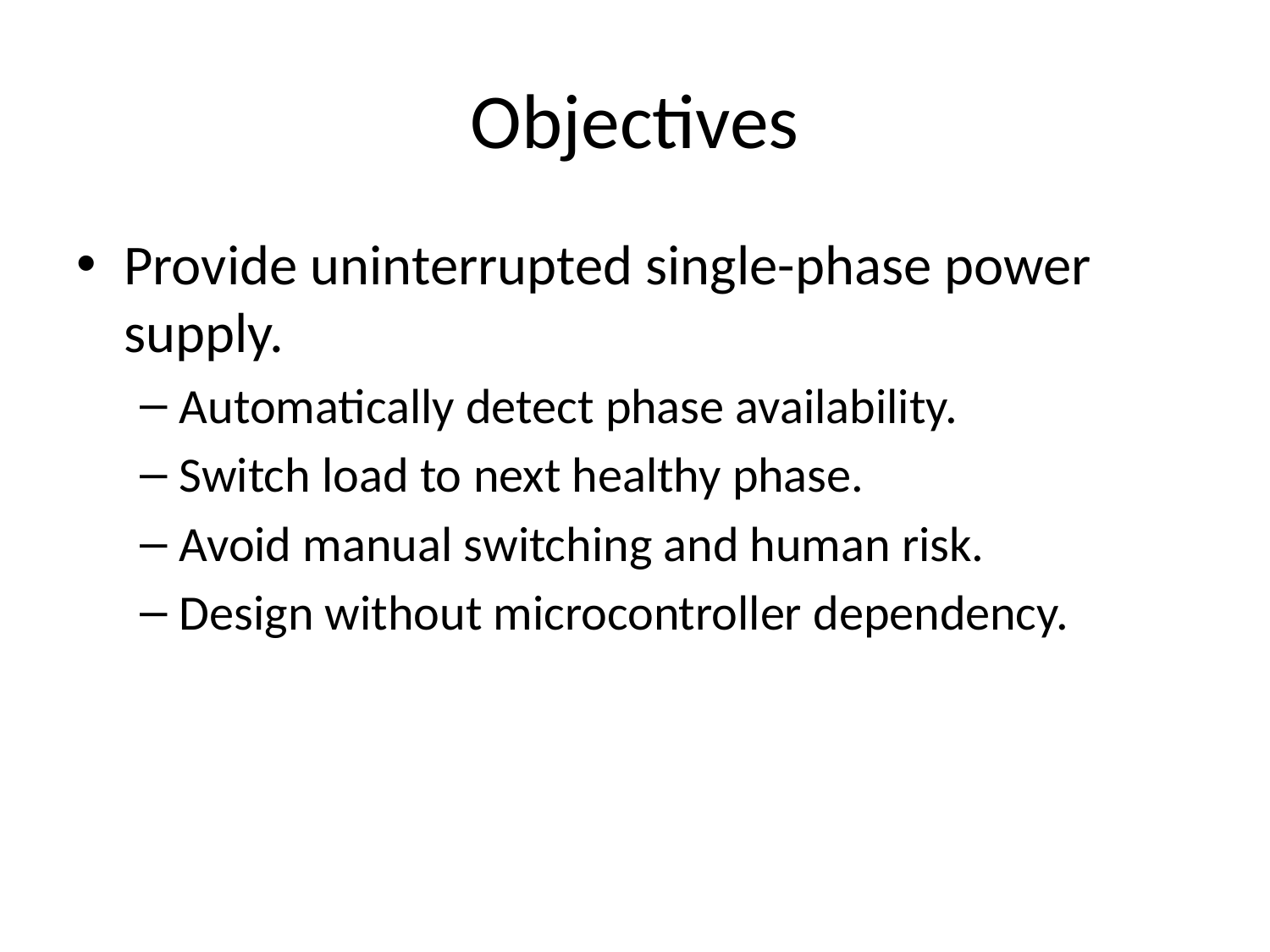

# Objectives
Provide uninterrupted single-phase power supply.
Automatically detect phase availability.
Switch load to next healthy phase.
Avoid manual switching and human risk.
Design without microcontroller dependency.